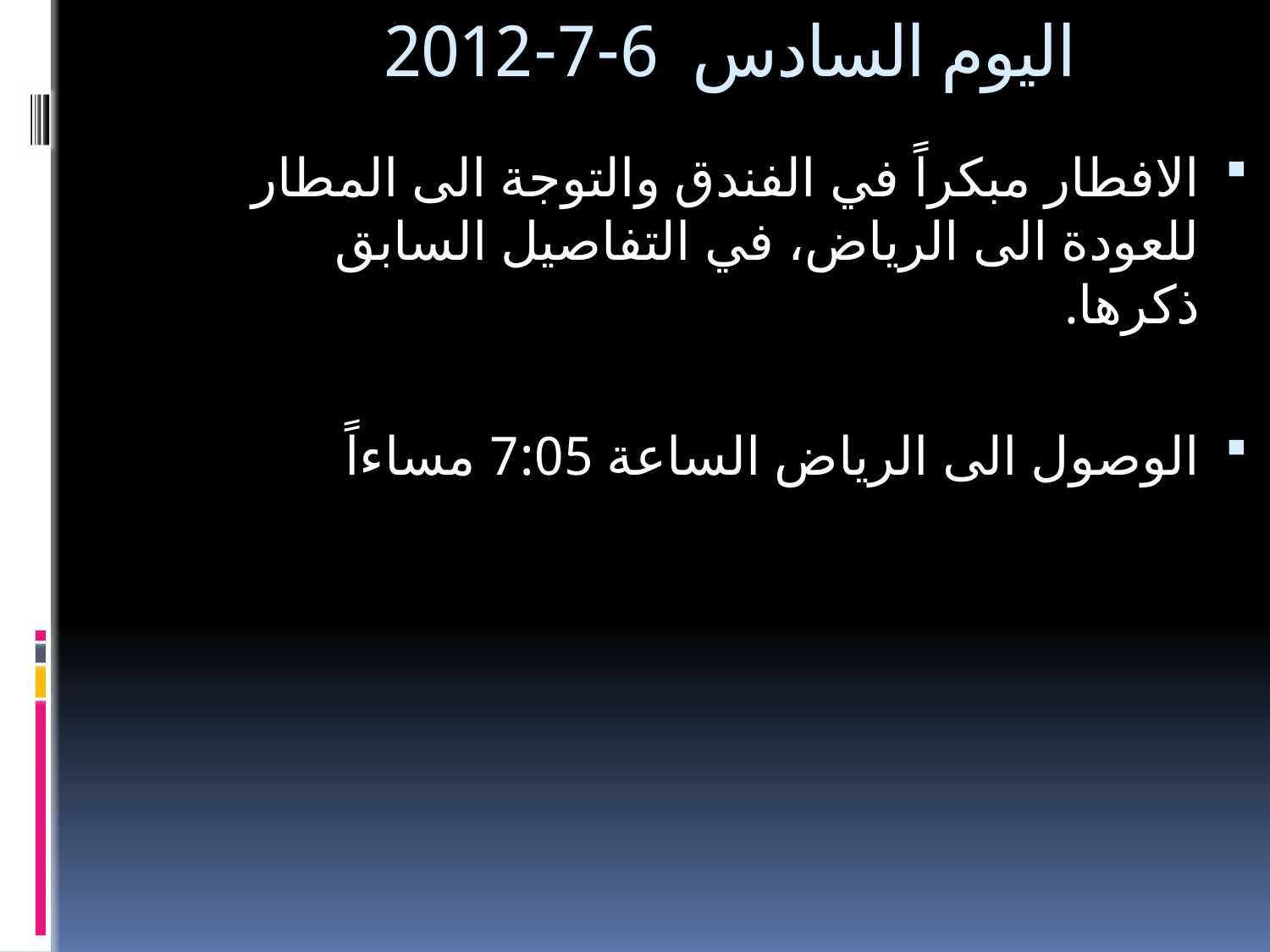

# اليوم السادس  6-7-2012
الافطار مبكراً في الفندق والتوجة الى المطار للعودة الى الرياض، في التفاصيل السابق ذكرها.

الوصول الى الرياض الساعة 7:05 مساءاً